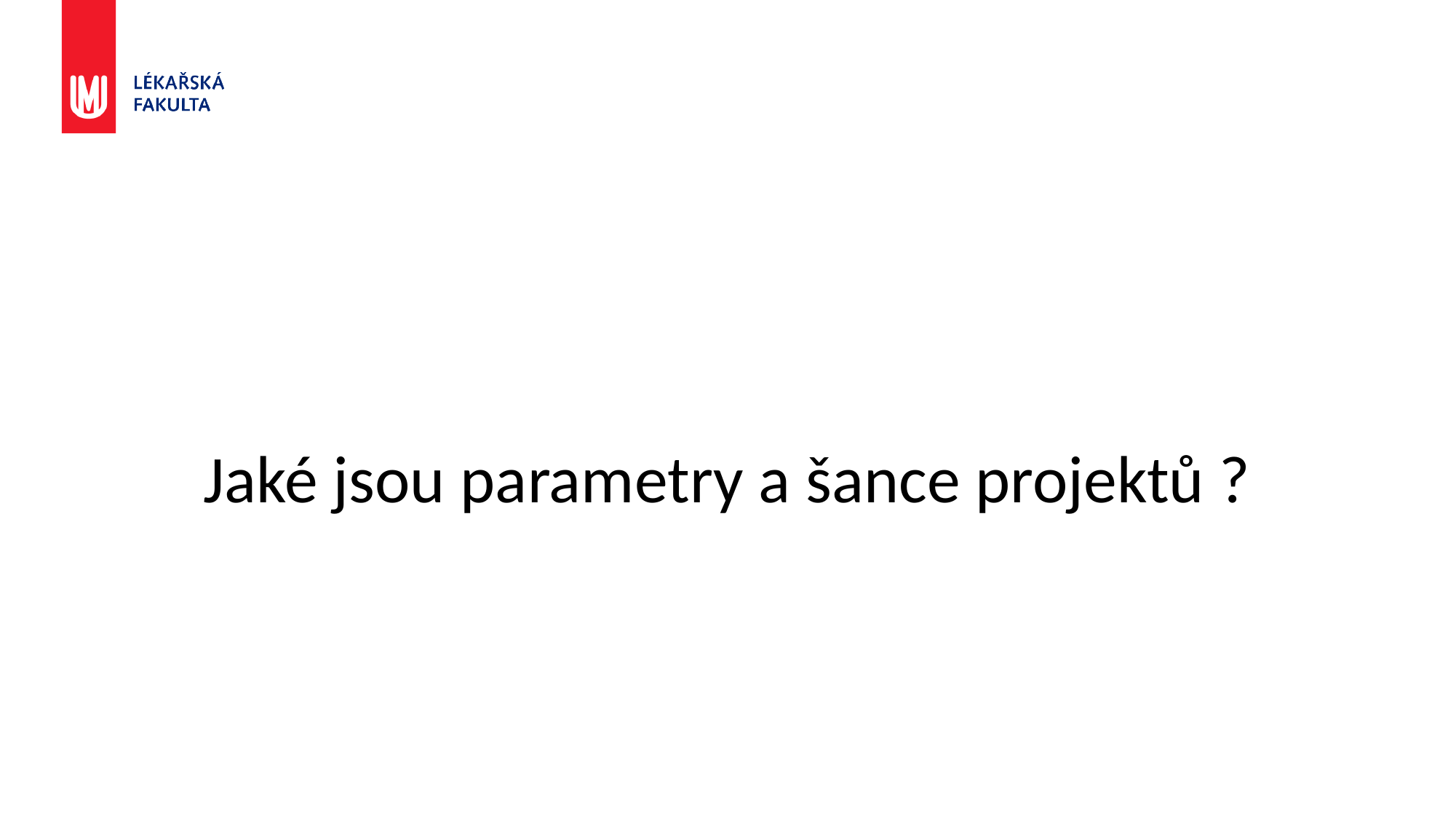

Jaké jsou parametry a šance projektů ?